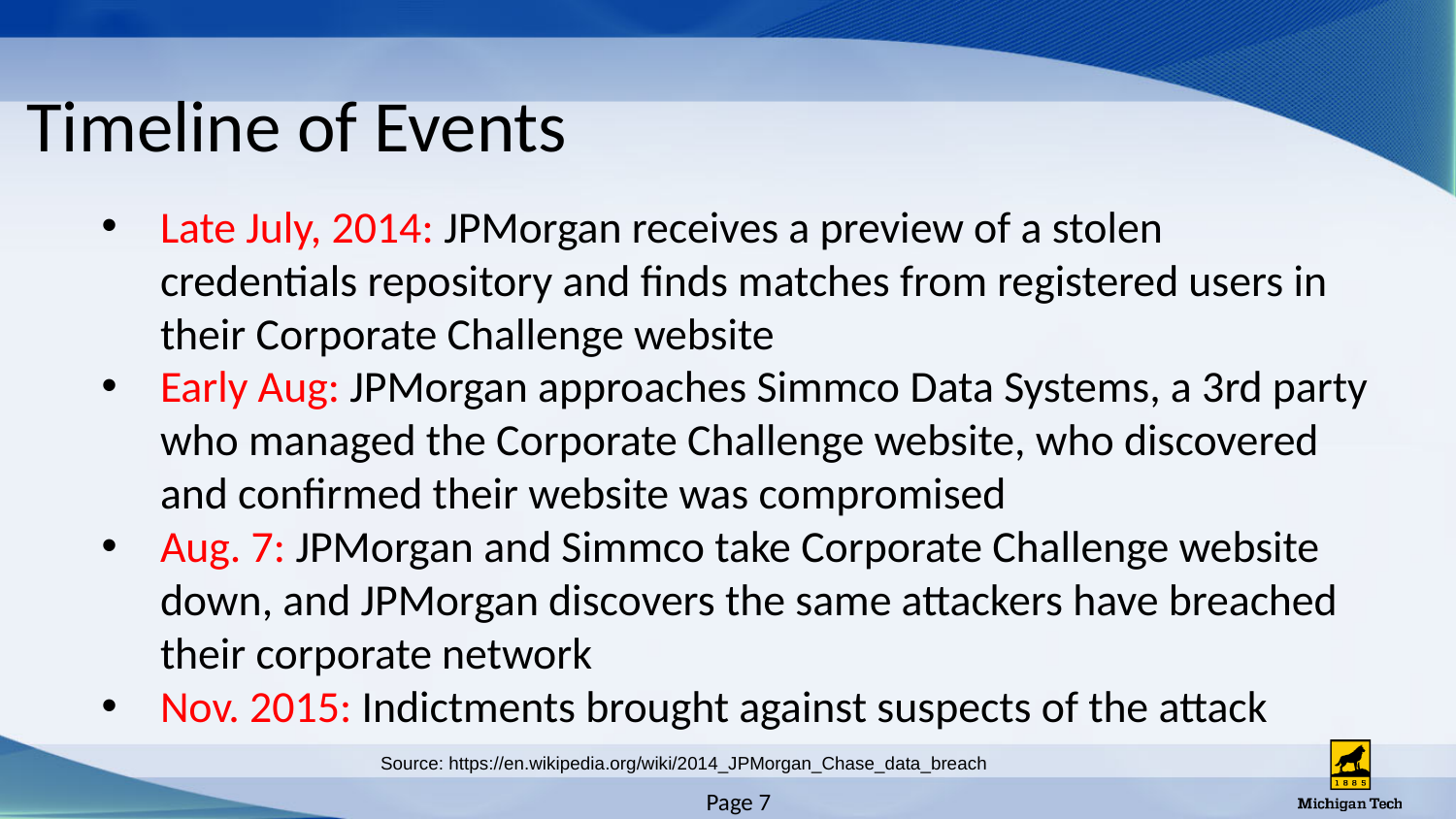

# Timeline of Events
Late July, 2014: JPMorgan receives a preview of a stolen credentials repository and finds matches from registered users in their Corporate Challenge website
Early Aug: JPMorgan approaches Simmco Data Systems, a 3rd party who managed the Corporate Challenge website, who discovered and confirmed their website was compromised
Aug. 7: JPMorgan and Simmco take Corporate Challenge website down, and JPMorgan discovers the same attackers have breached their corporate network
Nov. 2015: Indictments brought against suspects of the attack
Source: https://en.wikipedia.org/wiki/2014_JPMorgan_Chase_data_breach